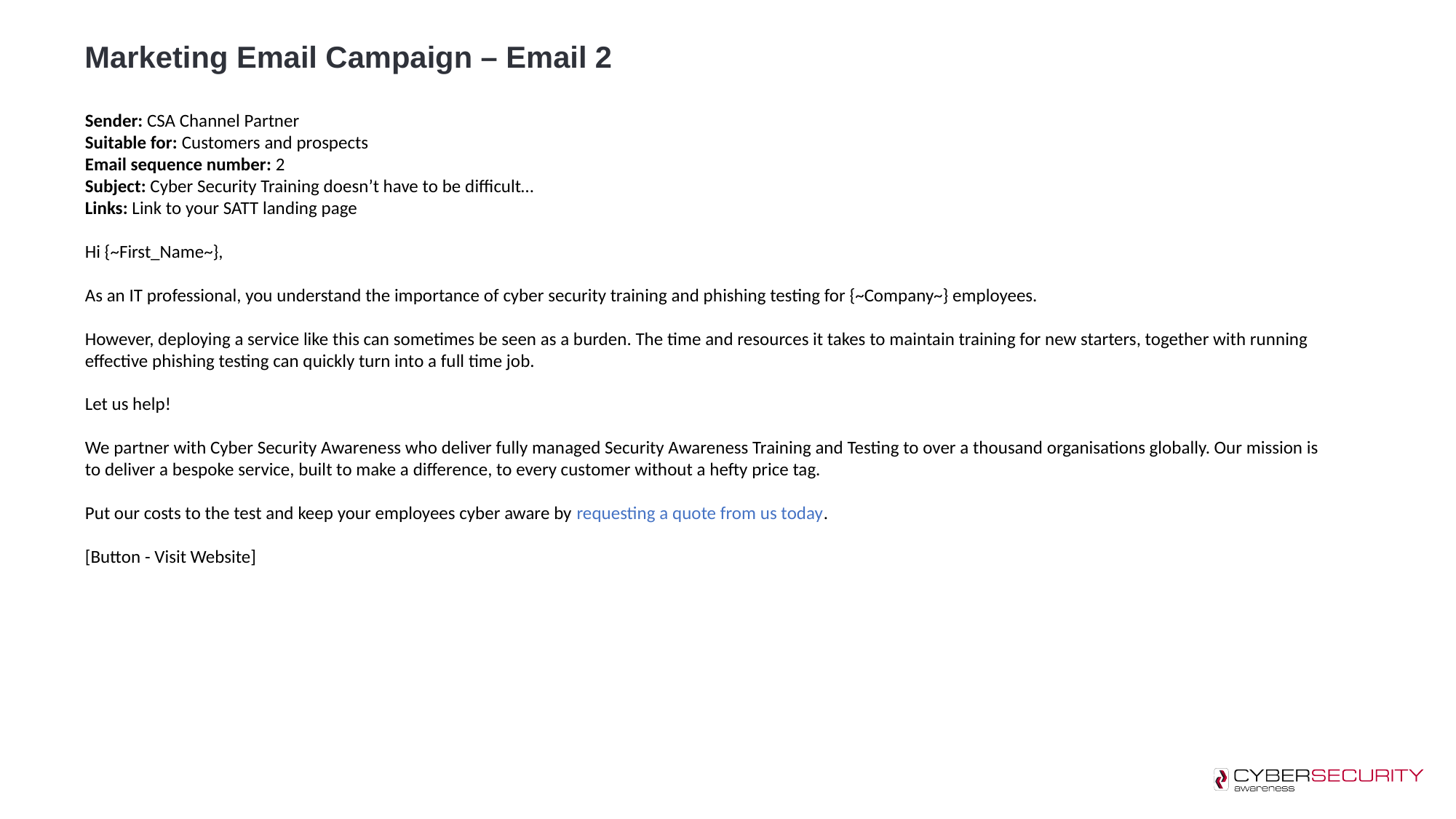

Marketing Email Campaign – Email 2
Sender: CSA Channel Partner
Suitable for: Customers and prospects
Email sequence number: 2
Subject: Cyber Security Training doesn’t have to be difficult…
Links: Link to your SATT landing page

Hi {~First_Name~},

As an IT professional, you understand the importance of cyber security training and phishing testing for {~Company~} employees.

However, deploying a service like this can sometimes be seen as a burden. The time and resources it takes to maintain training for new starters, together with running effective phishing testing can quickly turn into a full time job.

Let us help!

We partner with Cyber Security Awareness who deliver fully managed Security Awareness Training and Testing to over a thousand organisations globally. Our mission is to deliver a bespoke service, built to make a difference, to every customer without a hefty price tag.

Put our costs to the test and keep your employees cyber aware by requesting a quote from us today.

[Button - Visit Website]